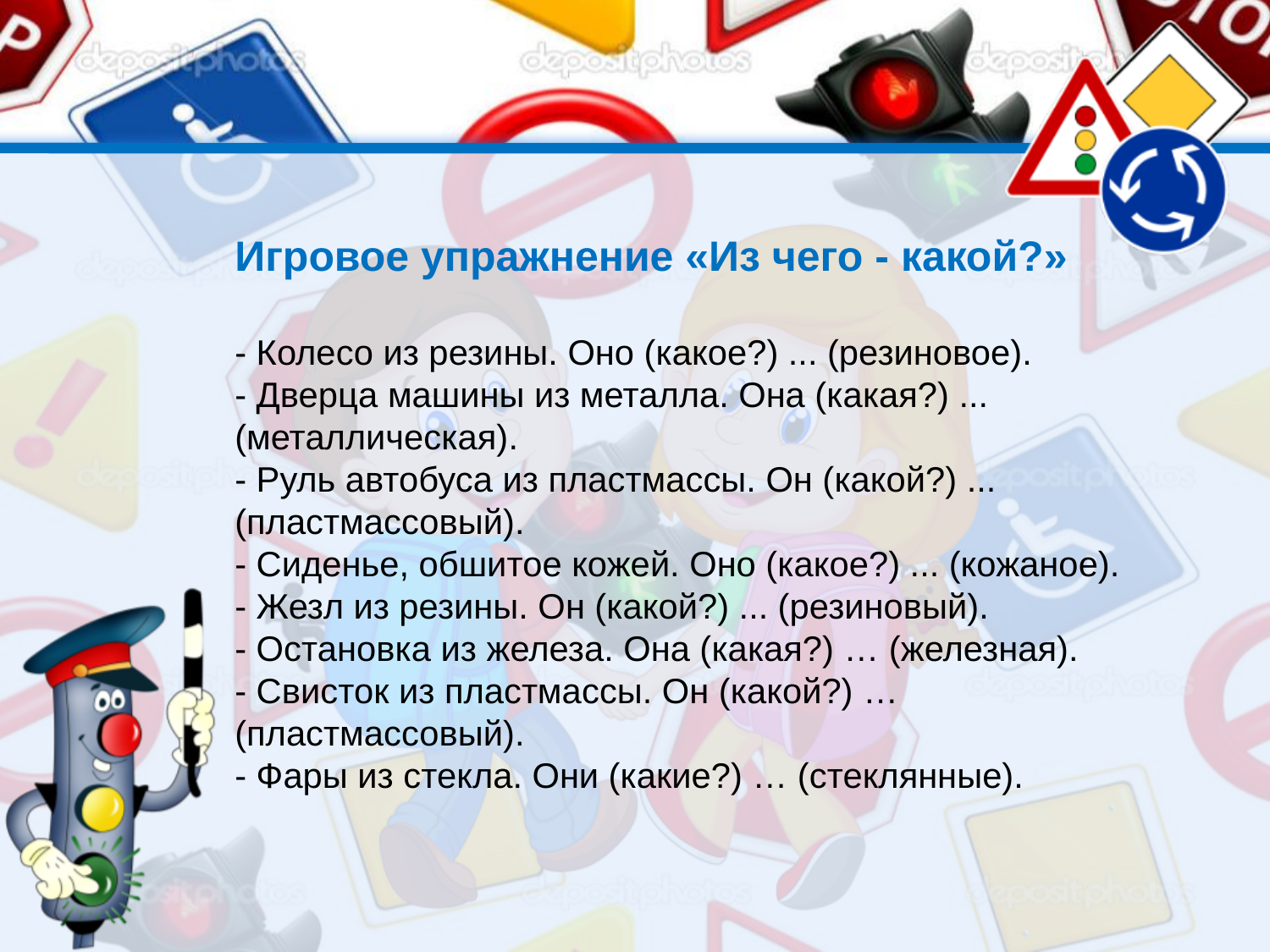

Игровое упражнение «Из чего - какой?»

- Колесо из резины. Оно (какое?) ... (резиновое).
- Дверца машины из металла. Она (какая?) ... (металлическая).
- Руль автобуса из пластмассы. Он (какой?) ... (пластмассовый).
- Сиденье, обшитое кожей. Оно (какое?) ... (кожаное).
- Жезл из резины. Он (какой?) ... (резиновый).
- Остановка из железа. Она (какая?) … (железная).
- Свисток из пластмассы. Он (какой?) … (пластмассовый).
- Фары из стекла. Они (какие?) … (стеклянные).